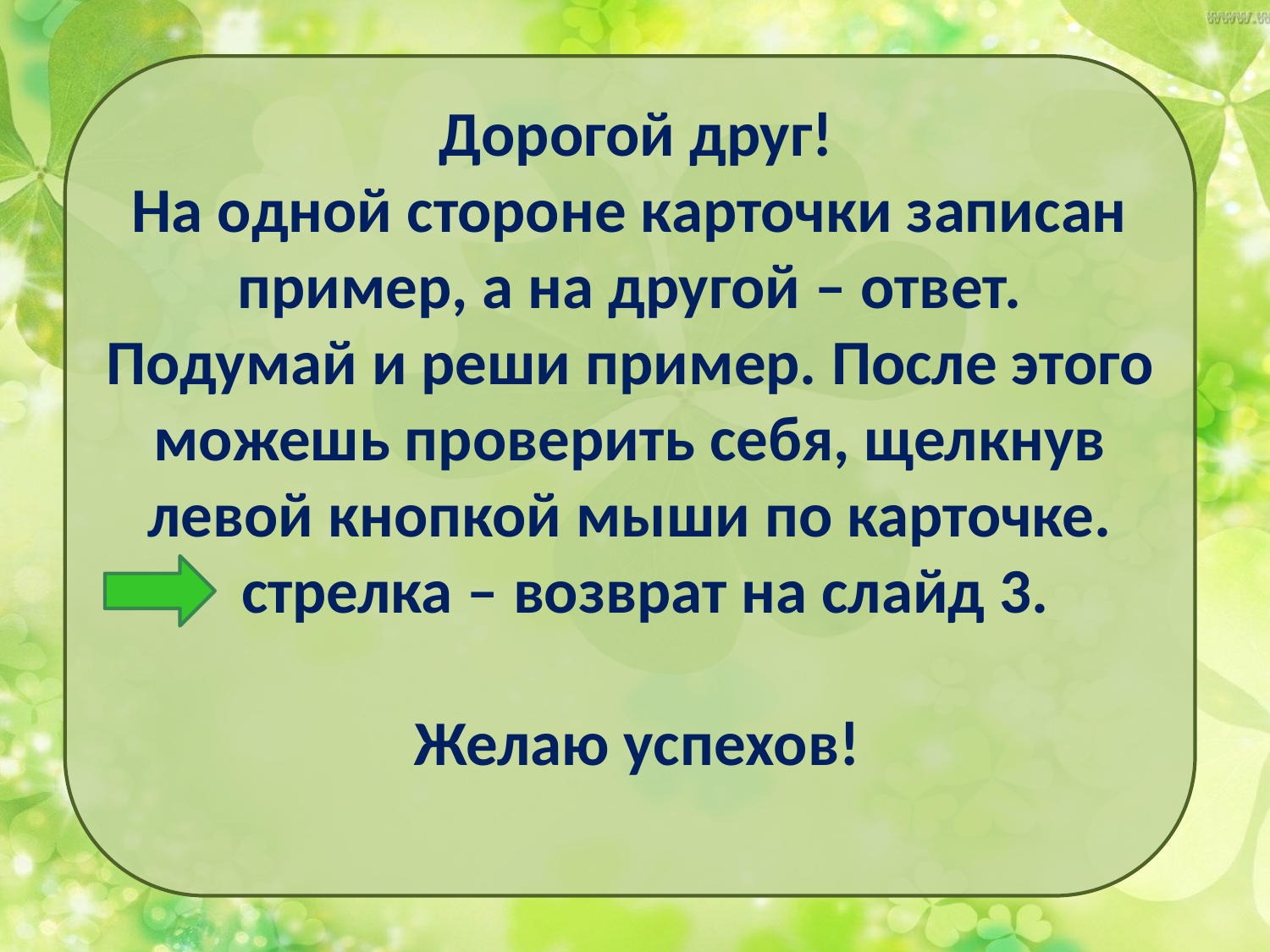

Дорогой друг!
На одной стороне карточки записан пример, а на другой – ответ.
Подумай и реши пример. После этого
можешь проверить себя, щелкнув левой кнопкой мыши по карточке.
          стрелка – возврат на слайд 3.

 Желаю успехов!